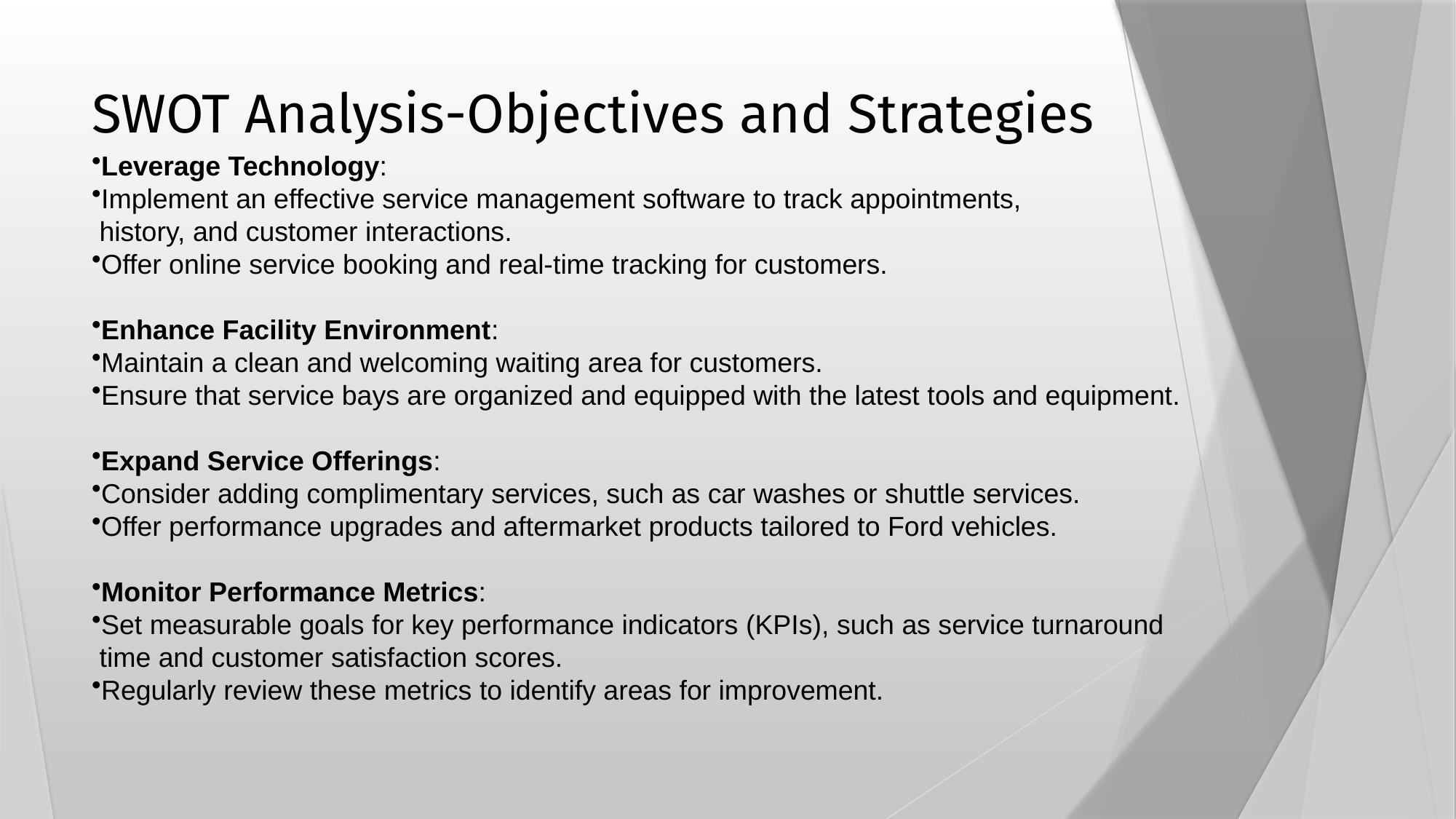

# SWOT Analysis-Objectives and Strategies
Leverage Technology:
Implement an effective service management software to track appointments,
 history, and customer interactions.
Offer online service booking and real-time tracking for customers.

Enhance Facility Environment:
Maintain a clean and welcoming waiting area for customers.
Ensure that service bays are organized and equipped with the latest tools and equipment.

Expand Service Offerings:
Consider adding complimentary services, such as car washes or shuttle services.
Offer performance upgrades and aftermarket products tailored to Ford vehicles.

Monitor Performance Metrics:
Set measurable goals for key performance indicators (KPIs), such as service turnaround
 time and customer satisfaction scores.
Regularly review these metrics to identify areas for improvement.